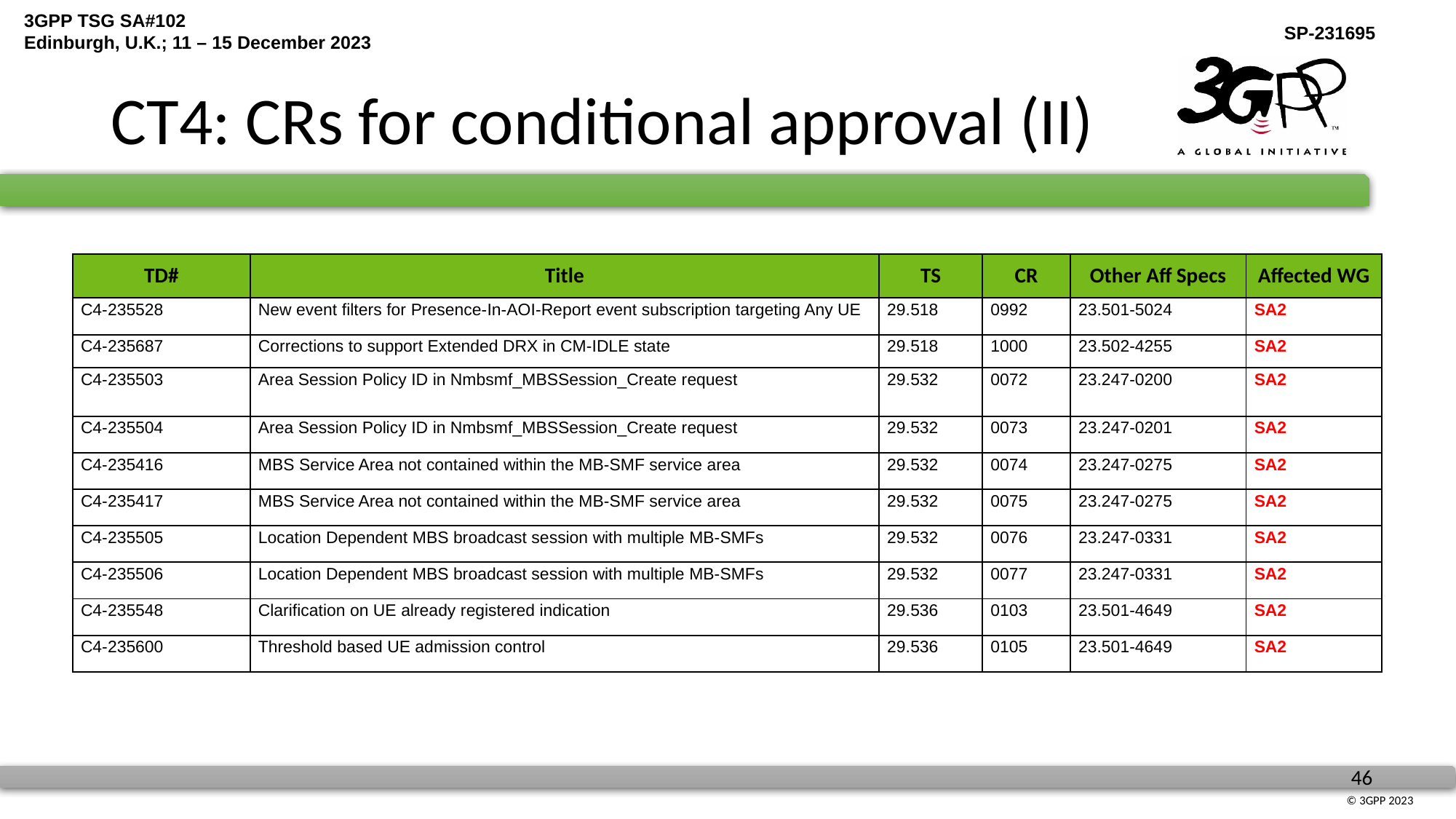

# CT4: CRs for conditional approval (II)
| TD# | Title | TS | CR | Other Aff Specs | Affected WG |
| --- | --- | --- | --- | --- | --- |
| C4-235528 | New event filters for Presence-In-AOI-Report event subscription targeting Any UE | 29.518 | 0992 | 23.501-5024 | SA2 |
| C4-235687 | Corrections to support Extended DRX in CM-IDLE state | 29.518 | 1000 | 23.502-4255 | SA2 |
| C4-235503 | Area Session Policy ID in Nmbsmf\_MBSSession\_Create request | 29.532 | 0072 | 23.247-0200 | SA2 |
| C4-235504 | Area Session Policy ID in Nmbsmf\_MBSSession\_Create request | 29.532 | 0073 | 23.247-0201 | SA2 |
| C4-235416 | MBS Service Area not contained within the MB-SMF service area | 29.532 | 0074 | 23.247-0275 | SA2 |
| C4-235417 | MBS Service Area not contained within the MB-SMF service area | 29.532 | 0075 | 23.247-0275 | SA2 |
| C4-235505 | Location Dependent MBS broadcast session with multiple MB-SMFs | 29.532 | 0076 | 23.247-0331 | SA2 |
| C4-235506 | Location Dependent MBS broadcast session with multiple MB-SMFs | 29.532 | 0077 | 23.247-0331 | SA2 |
| C4-235548 | Clarification on UE already registered indication | 29.536 | 0103 | 23.501-4649 | SA2 |
| C4-235600 | Threshold based UE admission control | 29.536 | 0105 | 23.501-4649 | SA2 |